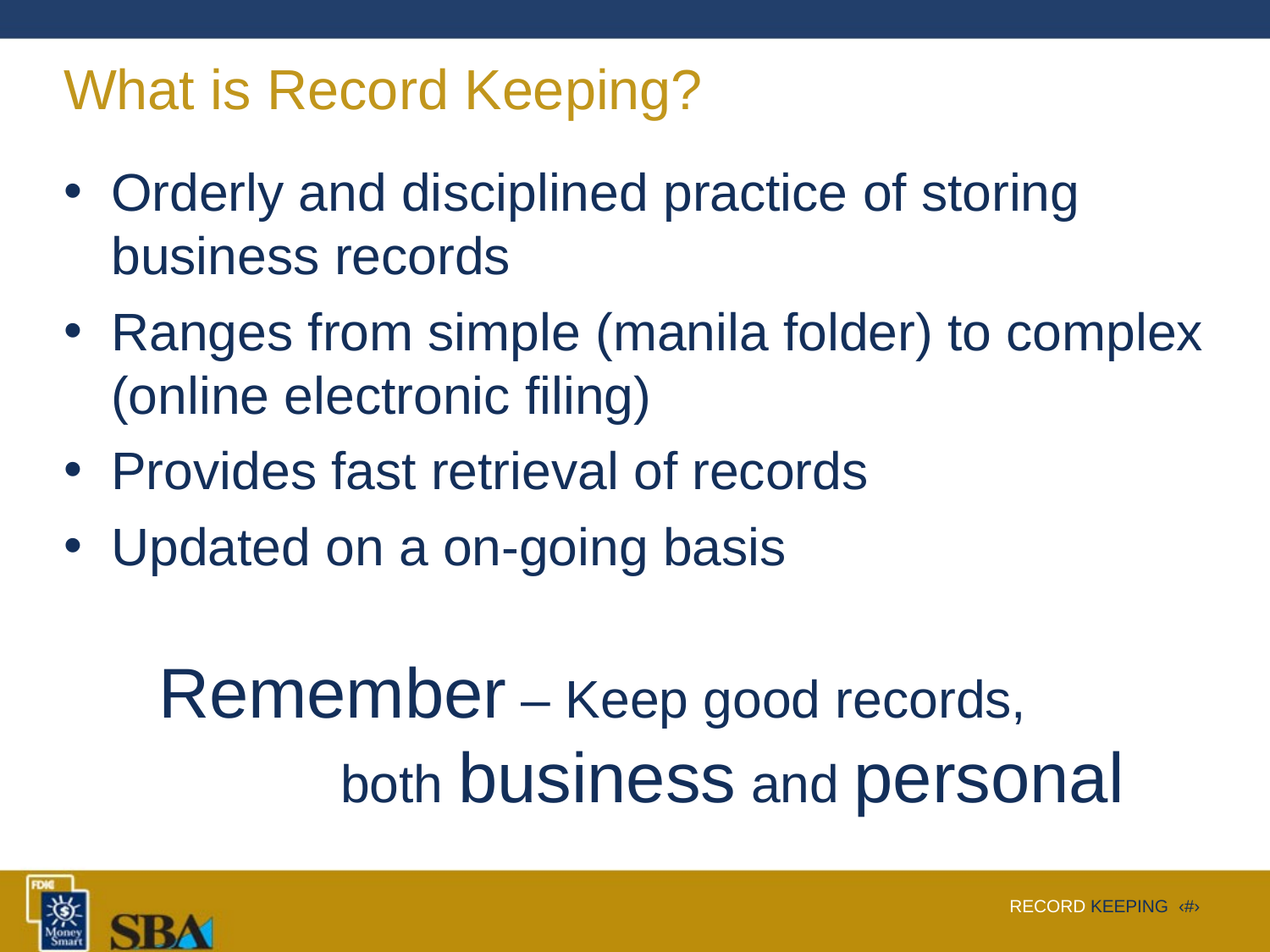

# What is Record Keeping?
Orderly and disciplined practice of storing business records
Ranges from simple (manila folder) to complex (online electronic filing)
Provides fast retrieval of records
Updated on a on-going basis
Remember – Keep good records,
both business and personal